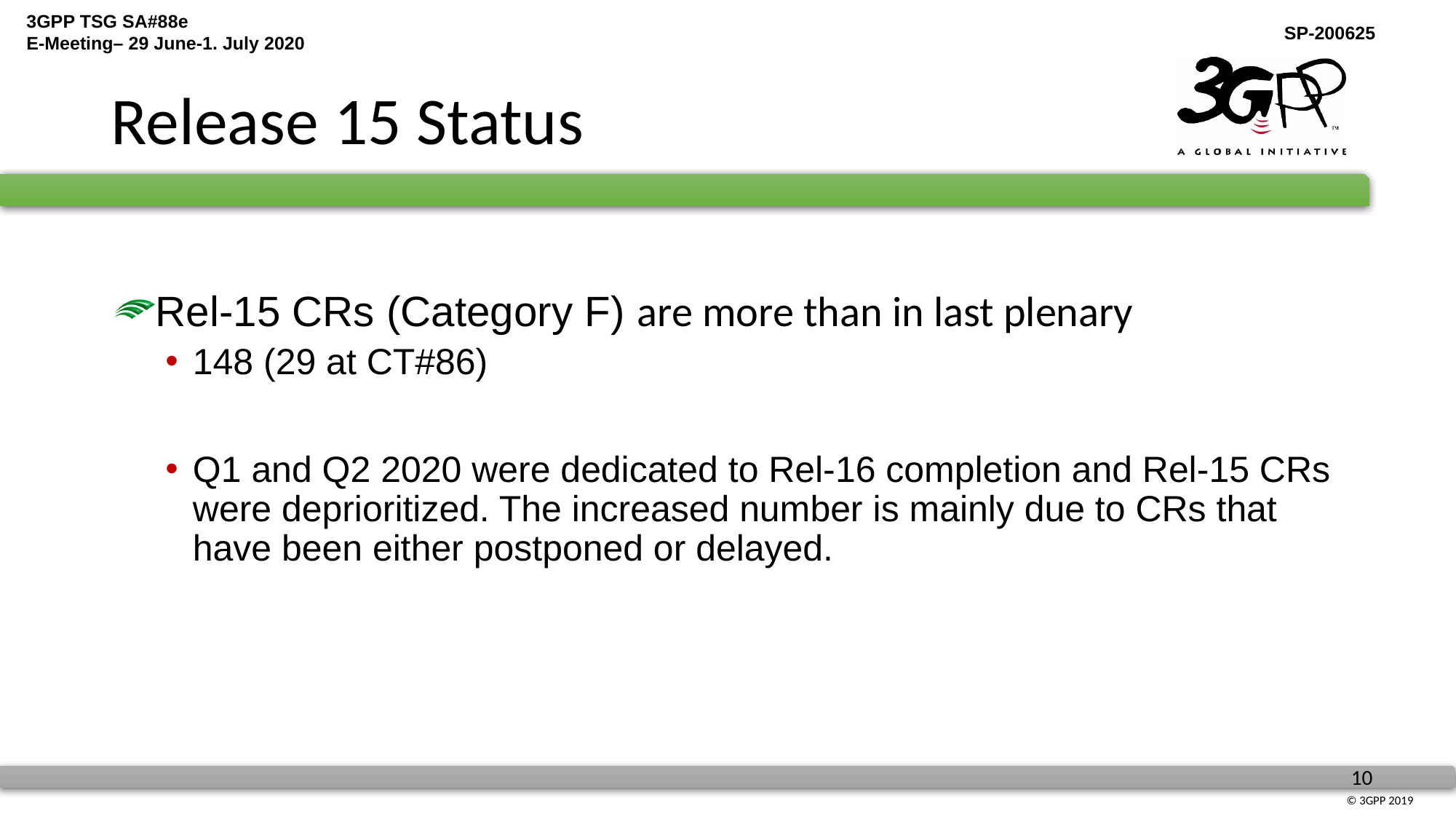

# Release 15 Status

Rel-15 CRs (Category F) are more than in last plenary
148 (29 at CT#86)

Q1 and Q2 2020 were dedicated to Rel-16 completion and Rel-15 CRs were deprioritized. The increased number is mainly due to CRs that have been either postponed or delayed.